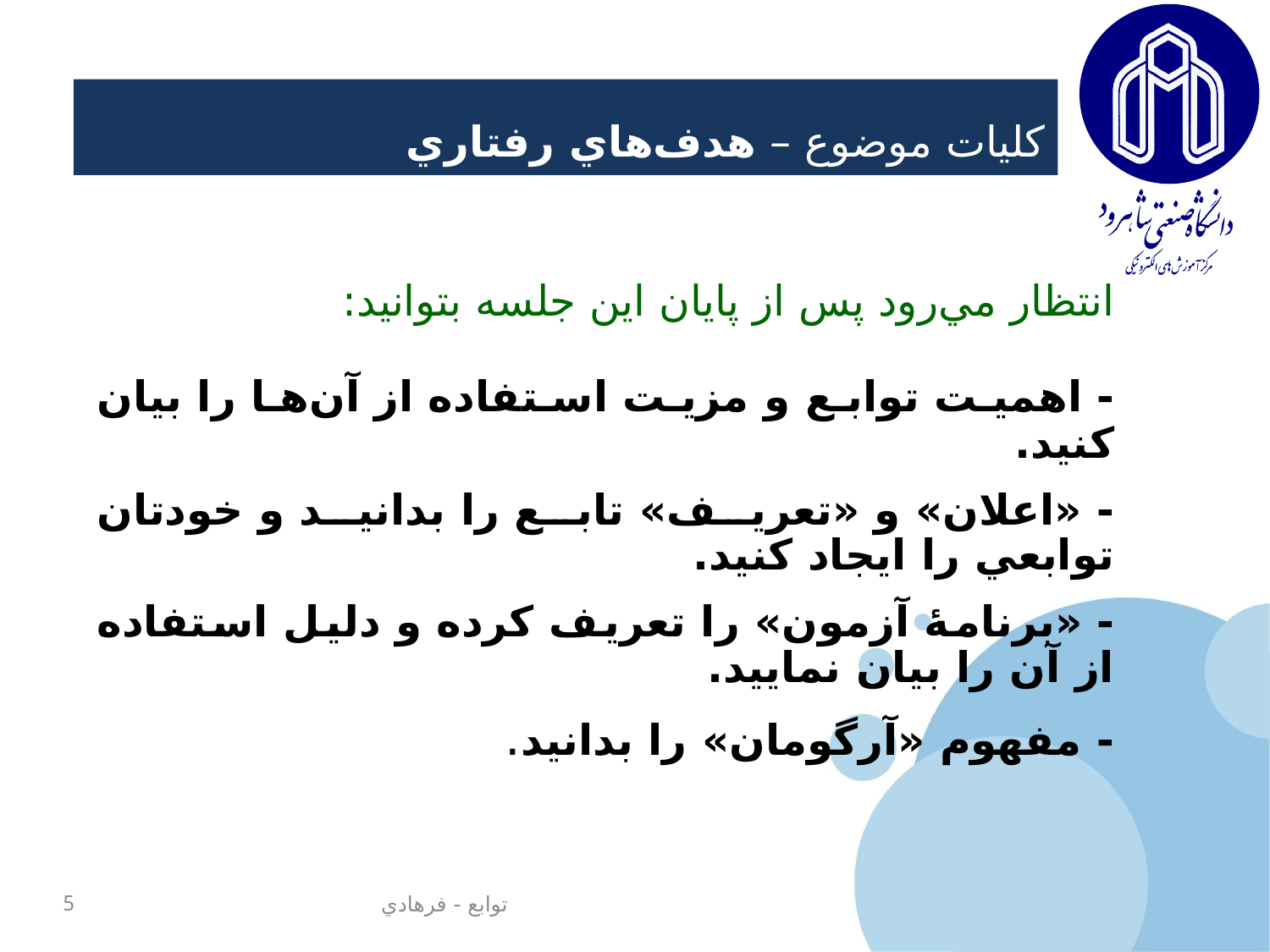

# کلیات موضوع – هدف‌هاي رفتاري
انتظار مي‌رود پس از پايان اين جلسه بتوانيد:

- اهميت توابع و مزيت استفاده از آن‌ها را بيان کنيد.
- «اعلان» و «تعريف» تابع را بدانيد و خودتان توابعي را ايجاد کنيد.
- «برنامۀ آزمون» را تعريف کرده و دليل استفاده از آن را بيان نماييد.
- مفهوم «آرگومان» را بدانيد.
5
توابع - فرهادي